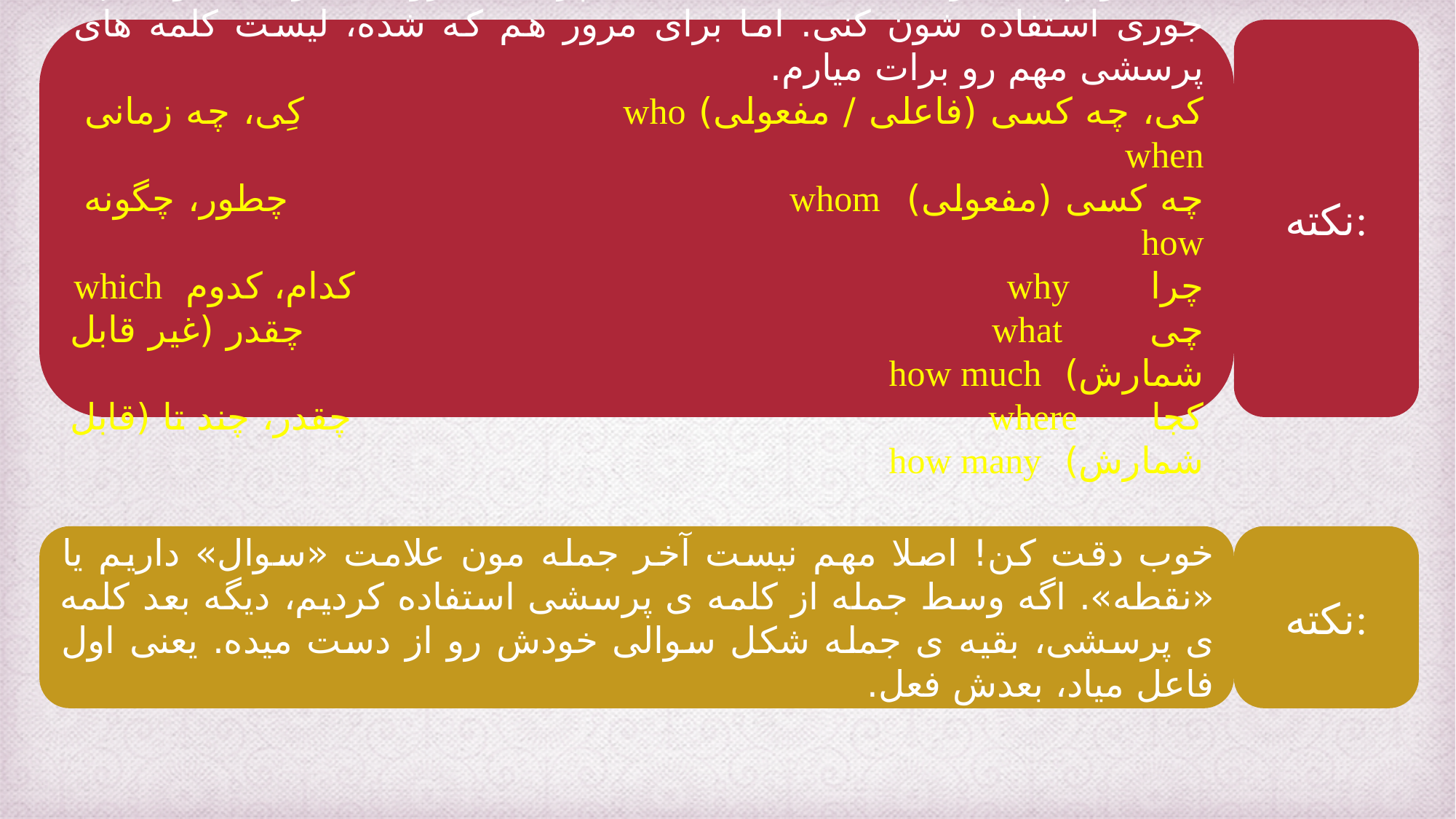

می دونم که خودت، همه ی کلمه های پرسشی رو بلدی و می دونی چه جوری استفاده شون کنی. اما برای مرور هم که شده، لیست کلمه های پرسشی مهم رو برات میارم.
کی، چه کسی (فاعلی / مفعولی) who                        کِی، چه زمانی  when
چه کسی (مفعولی)  whom                                      چطور، چگونه  how
چرا       why                                                        کدام، کدوم  which
چی       what                                                       چقدر (غیر قابل شمارش)  how much
کجا      where                                                    چقدر، چند تا (قابل شمارش)  how many
نکته:
خوب دقت کن! اصلا مهم نیست آخر جمله مون علامت «سوال» داریم یا «نقطه». اگه وسط جمله از کلمه ی پرسشی استفاده کردیم، دیگه بعد کلمه ی پرسشی، بقیه ی جمله شکل سوالی خودش رو از دست میده. یعنی اول فاعل میاد، بعدش فعل.
نکته: